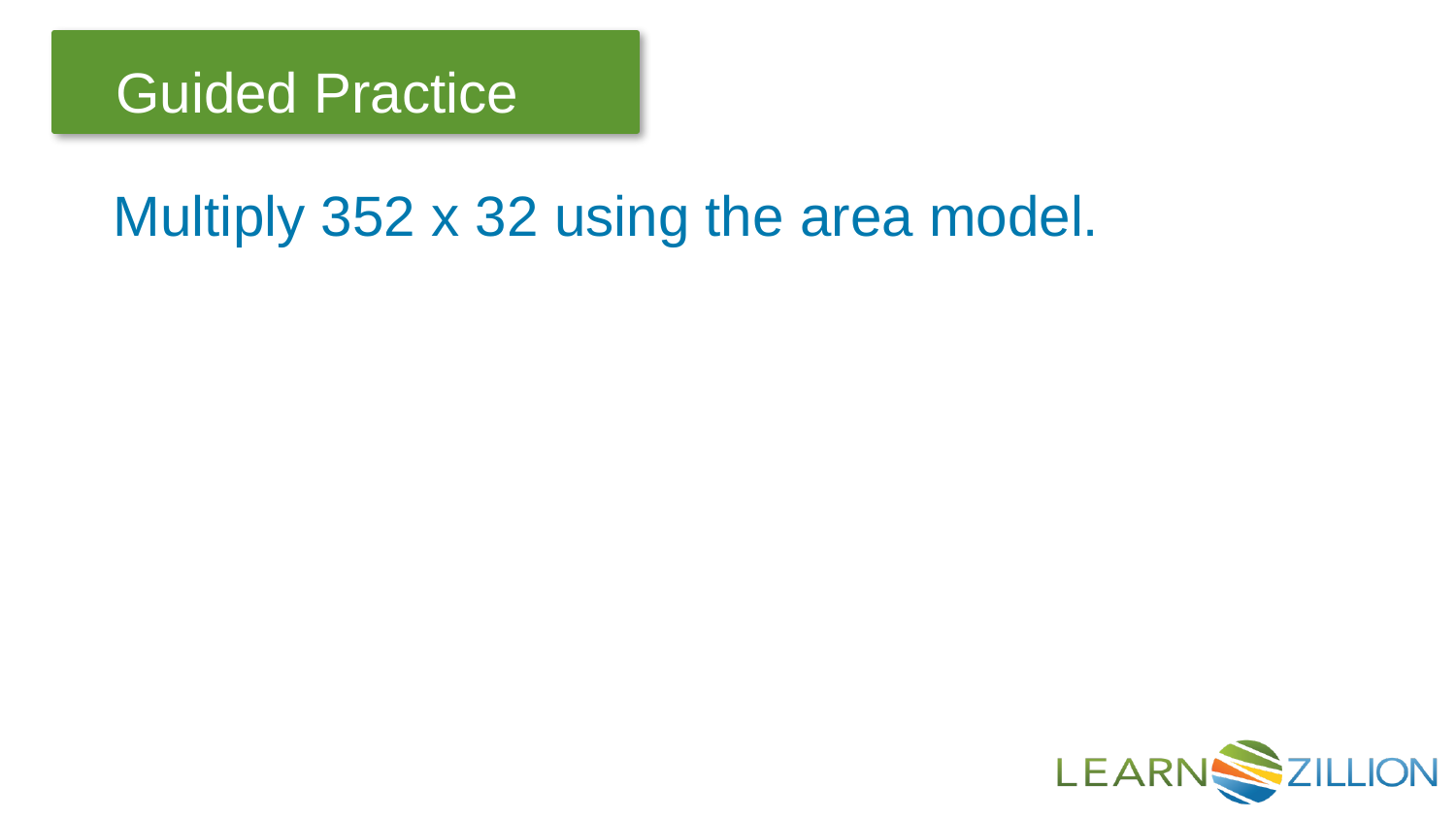

Multiply 352 x 32 using the area model.